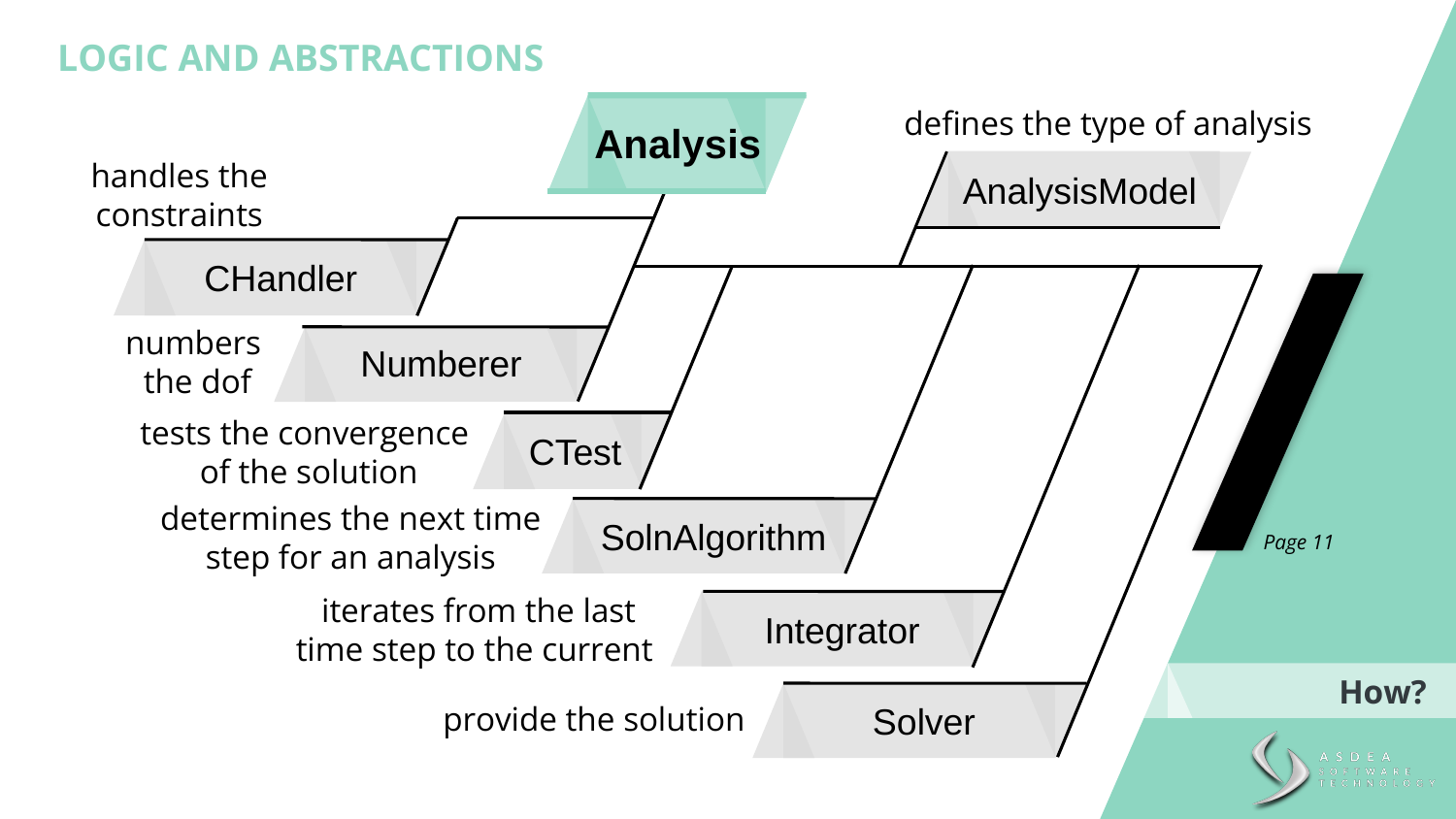

LOGIC AND ABSTRACTIONS

Analysis
defines the type of analysis
AnalysisModel
handles the constraints

CHandler

numbers
the dof

Numberer
tests the convergence
of the solution

CTest
determines the next time step for an analysis
SolnAlgorithm

Page 11
iterates from the last time step to the current
Integrator

How?

Solver

provide the solution